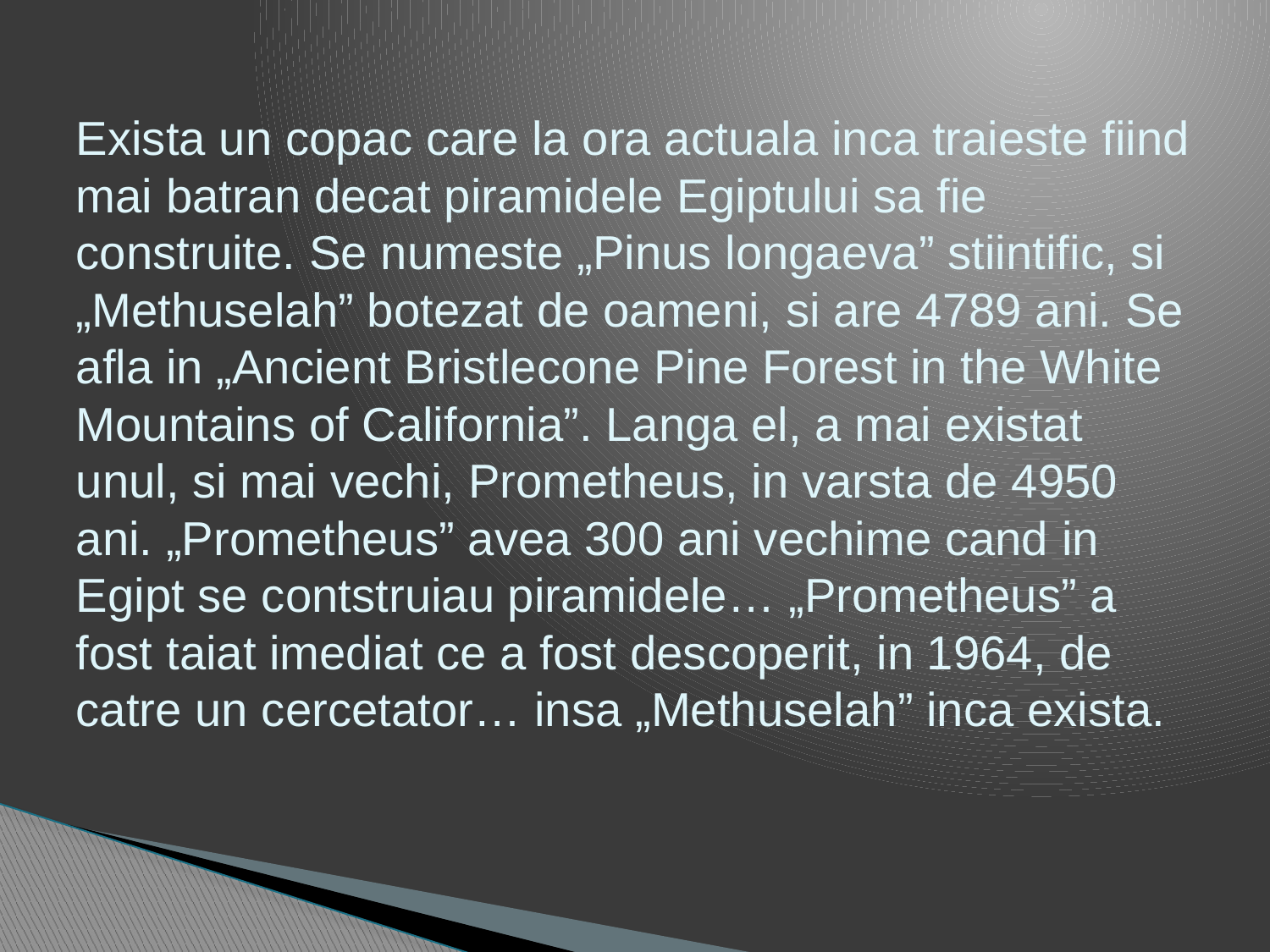

# Exista un copac care la ora actuala inca traieste fiind mai batran decat piramidele Egiptului sa fie construite. Se numeste „Pinus longaeva” stiintific, si „Methuselah” botezat de oameni, si are 4789 ani. Se afla in „Ancient Bristlecone Pine Forest in the White Mountains of California”. Langa el, a mai existat unul, si mai vechi, Prometheus, in varsta de 4950 ani. „Prometheus” avea 300 ani vechime cand in Egipt se contstruiau piramidele… „Prometheus” a fost taiat imediat ce a fost descoperit, in 1964, de catre un cercetator… insa „Methuselah” inca exista.